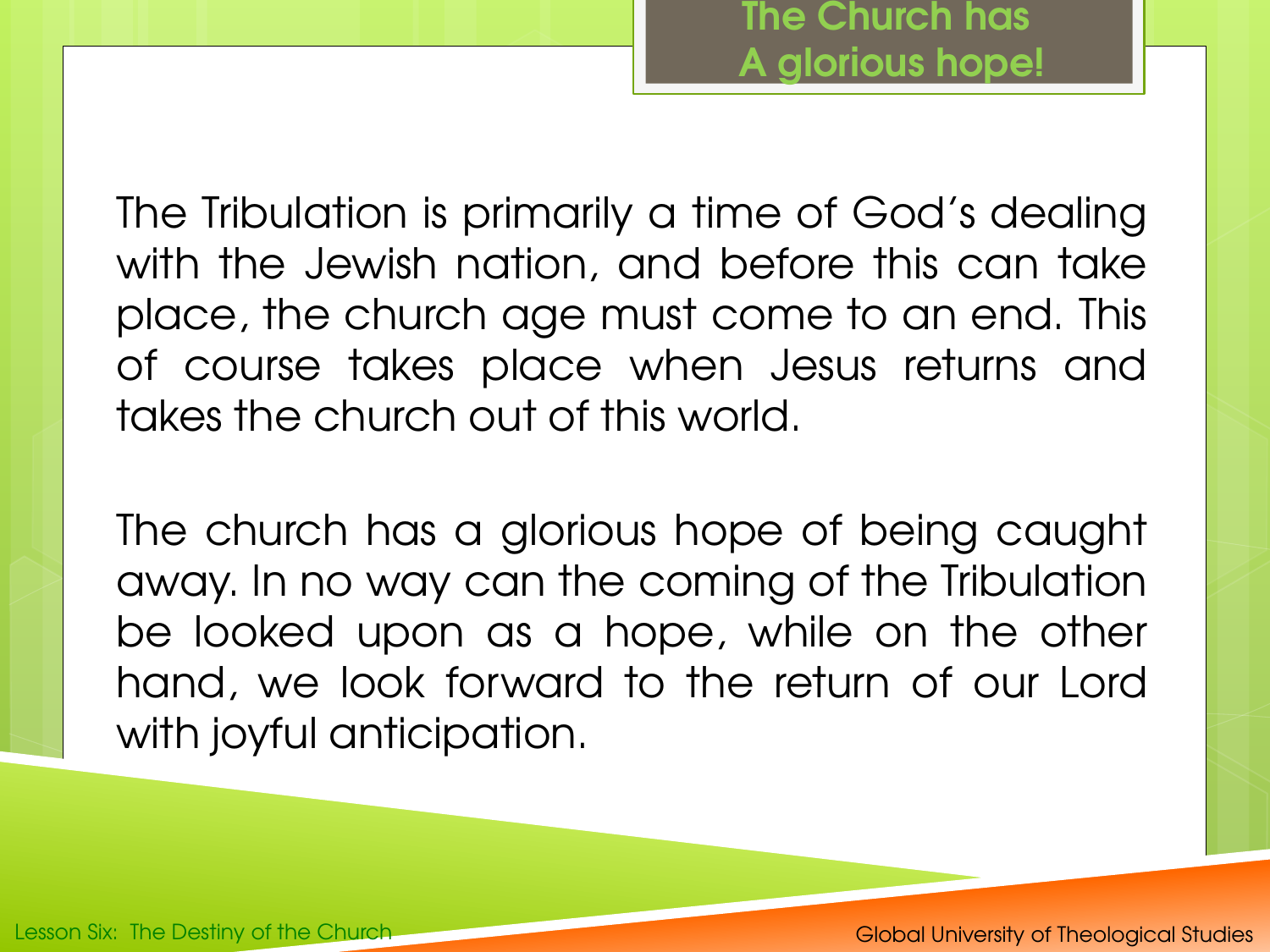

The Church has
A glorious hope!
The Tribulation is primarily a time of God’s dealing with the Jewish nation, and before this can take place, the church age must come to an end. This of course takes place when Jesus returns and takes the church out of this world.
The church has a glorious hope of being caught away. In no way can the coming of the Tribulation be looked upon as a hope, while on the other hand, we look forward to the return of our Lord with joyful anticipation.
 Global University of Theological Studies
Lesson Six:  The Destiny of the Church